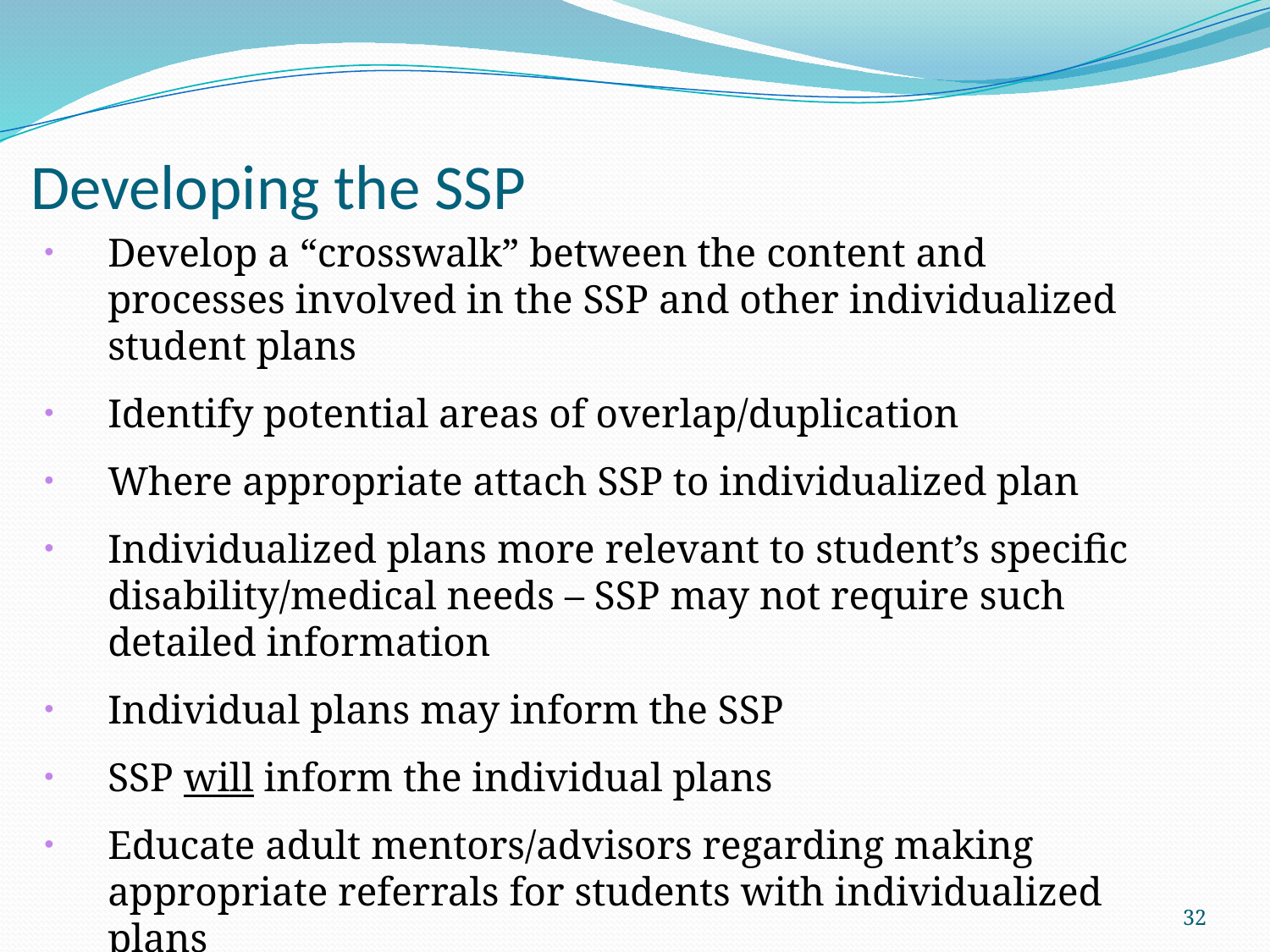

# Developing the SSP
Develop a “crosswalk” between the content and processes involved in the SSP and other individualized student plans
Identify potential areas of overlap/duplication
Where appropriate attach SSP to individualized plan
Individualized plans more relevant to student’s specific disability/medical needs – SSP may not require such detailed information
Individual plans may inform the SSP
SSP will inform the individual plans
Educate adult mentors/advisors regarding making appropriate referrals for students with individualized plans
32